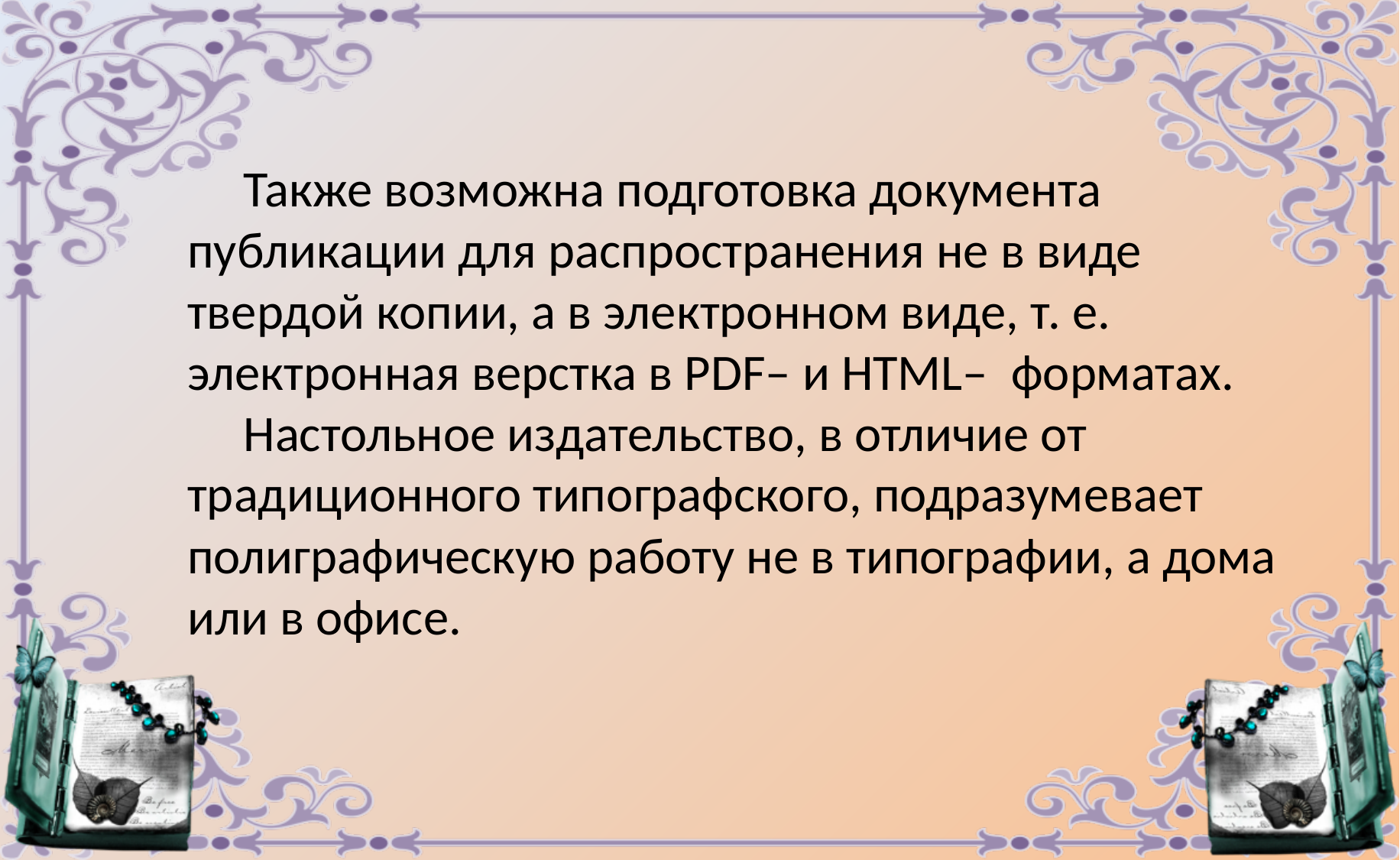

Также возможна подготовка документа публикации для распространения не в виде твердой копии, а в электронном виде, т. е. электронная верстка в PDF– и HTML–  форматах.
Настольное издательство, в отличие от традиционного типографского, подразумевает полиграфическую работу не в типографии, а дома или в офисе.